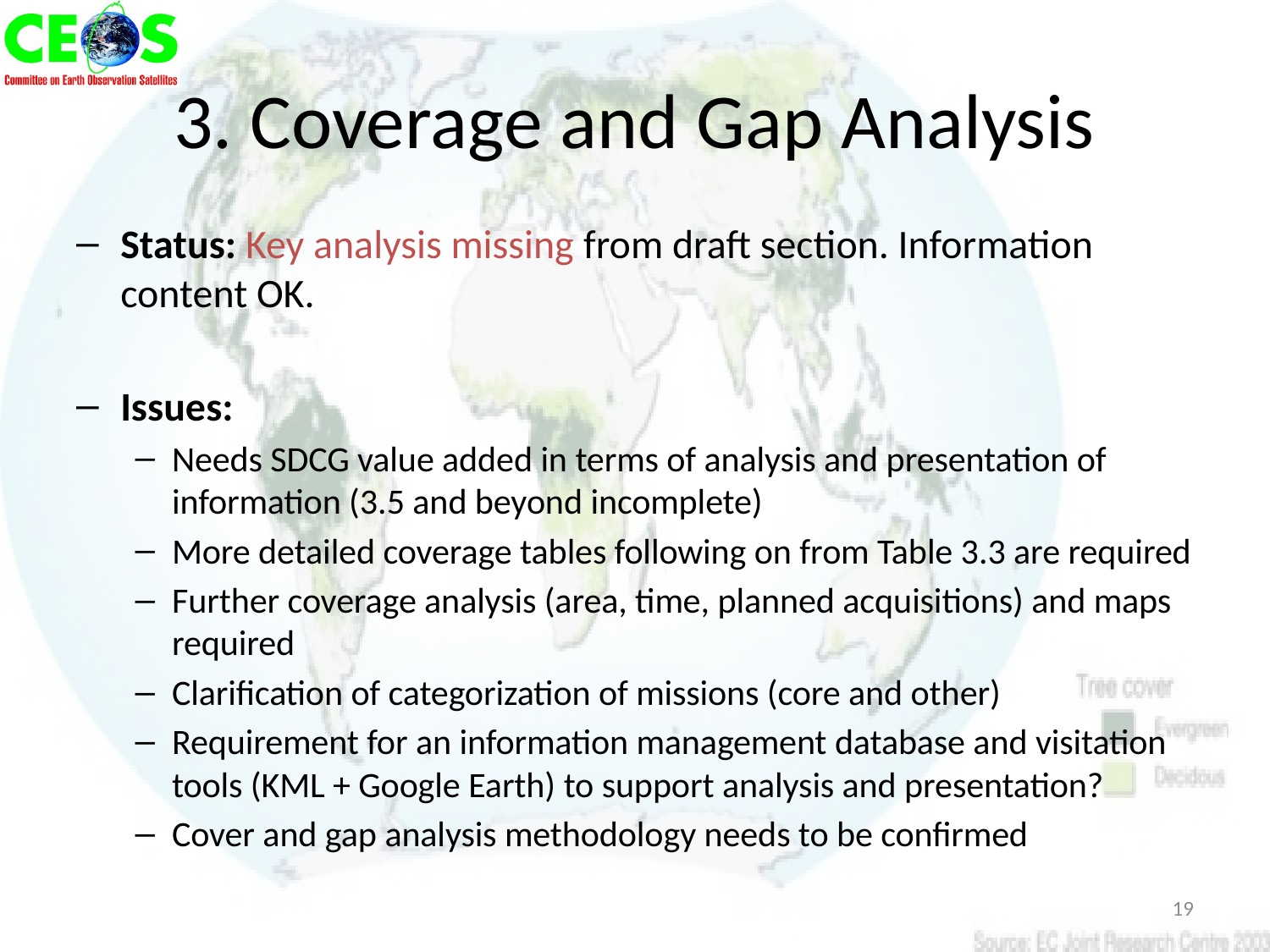

# 3. Coverage and Gap Analysis
Status: Key analysis missing from draft section. Information content OK.

Issues:
Needs SDCG value added in terms of analysis and presentation of information (3.5 and beyond incomplete)
More detailed coverage tables following on from Table 3.3 are required
Further coverage analysis (area, time, planned acquisitions) and maps required
Clarification of categorization of missions (core and other)
Requirement for an information management database and visitation tools (KML + Google Earth) to support analysis and presentation?
Cover and gap analysis methodology needs to be confirmed
19